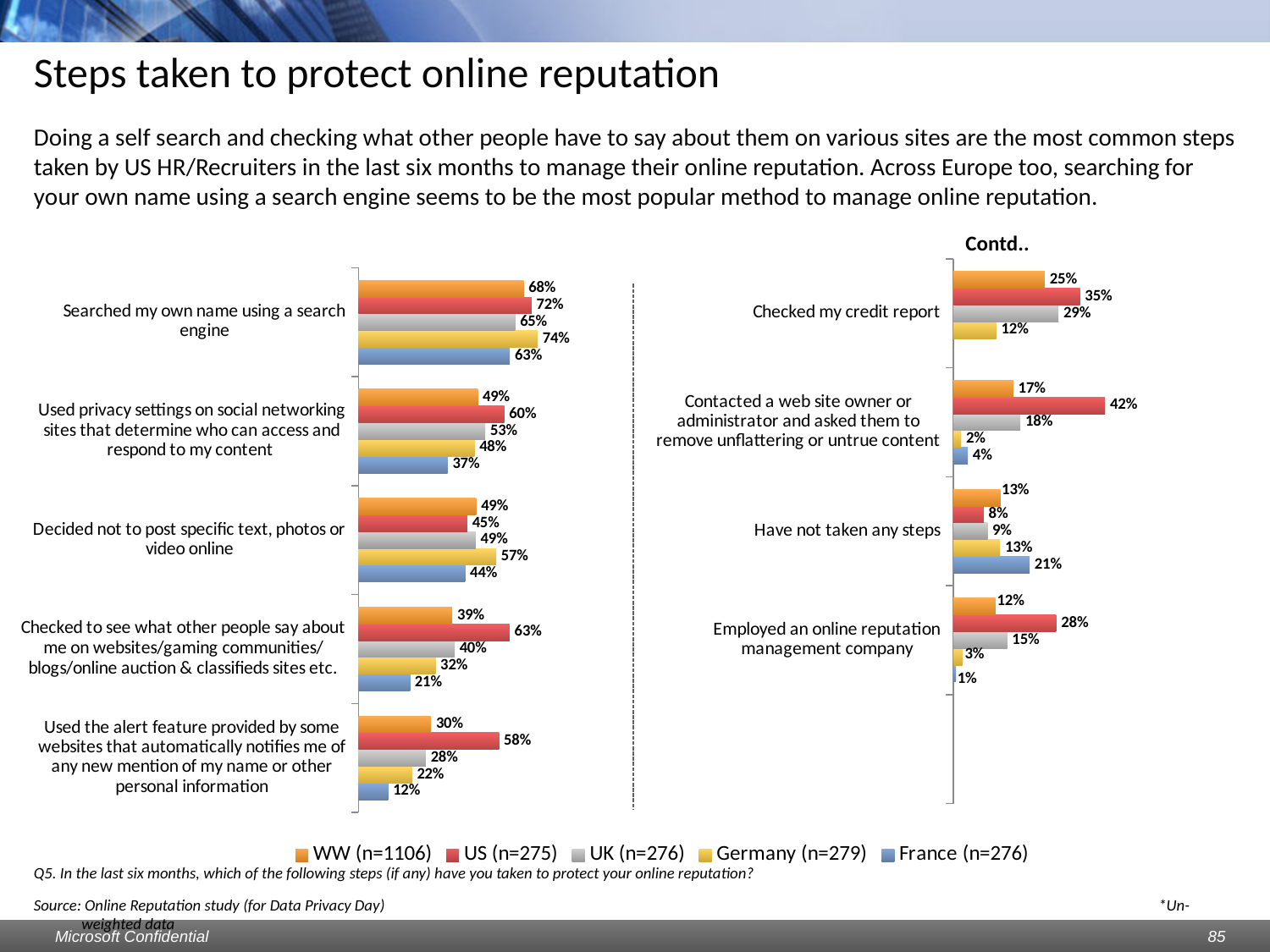

# Steps taken to protect online reputation
Doing a self search and checking what other people have to say about them on various sites are the most common steps taken by US HR/Recruiters in the last six months to manage their online reputation. Across Europe too, searching for your own name using a search engine seems to be the most popular method to manage online reputation.
Contd..

### Chart

| Category | France (n=276) | Germany (n=279) | UK (n=276) | US (n=275) | WW (n=1106) |
|---|---|---|---|---|---|
| Used the alert feature provided by some websites that automatically notifies me of any new mention of my name or other personal information | 0.12318840579710144 | 0.2222222222222222 | 0.2789855072463769 | 0.5818181818181816 | 0.3010849909584112 |
| Checked to see what other people say about me on websites/gaming communities/blogs/online auction & classifieds sites etc. | 0.21376811594202993 | 0.31899641577061155 | 0.39855072463768315 | 0.6254545454545456 | 0.3887884267631103 |
| Decided not to post specific text, photos or video online | 0.4420289855072489 | 0.5698924731182828 | 0.4855072463768118 | 0.450909090909091 | 0.48734177215189983 |
| Used privacy settings on social networking sites that determine who can access and respond to my content  | 0.3695652173913044 | 0.4802867383512559 | 0.5253623188405795 | 0.6036363636363635 | 0.49457504520795825 |
| Searched my own name using a search engine | 0.6268115942029 | 0.7419354838709675 | 0.6485507246376812 | 0.7163636363636366 | 0.6835443037974676 |

### Chart

| Category | France (n=276) | Germany (n=279) | UK (n=276) | US (n=275) | WW (n=1106) |
|---|---|---|---|---|---|
|  | None | None | None | None | None |
| Employed an online reputation management company | 0.007246376811594225 | 0.02508960573476705 | 0.14855072463768115 | 0.2836363636363638 | 0.11573236889692586 |
| Have not taken any steps | 0.21014492753623232 | 0.12903225806451613 | 0.09420289855072472 | 0.08363636363636406 | 0.12929475587703482 |
| Contacted a web site owner or administrator and asked them to remove unflattering or untrue content | 0.03985507246376825 | 0.02150537634408603 | 0.1847826086956522 | 0.4181818181818183 | 0.16546112115732436 |
| Checked my credit report | 0.0 | 0.11827956989247294 | 0.2898550724637682 | 0.34909090909090984 | 0.2518072289156628 |

### Chart

| Category | France (n=276) | Germany (n=279) | UK (n=276) | US (n=275) | WW (n=1106) |
|---|---|---|---|---|---|
|  | None | None | None | None | None |
|  | None | None | None | None | None |
|  | None | None | None | None | None |
|  | None | None | None | None | None |
|  | None | None | None | None | None |
Q5. In the last six months, which of the following steps (if any) have you taken to protect your online reputation?
Source: Online Reputation study (for Data Privacy Day) 						                 *Un-weighted data